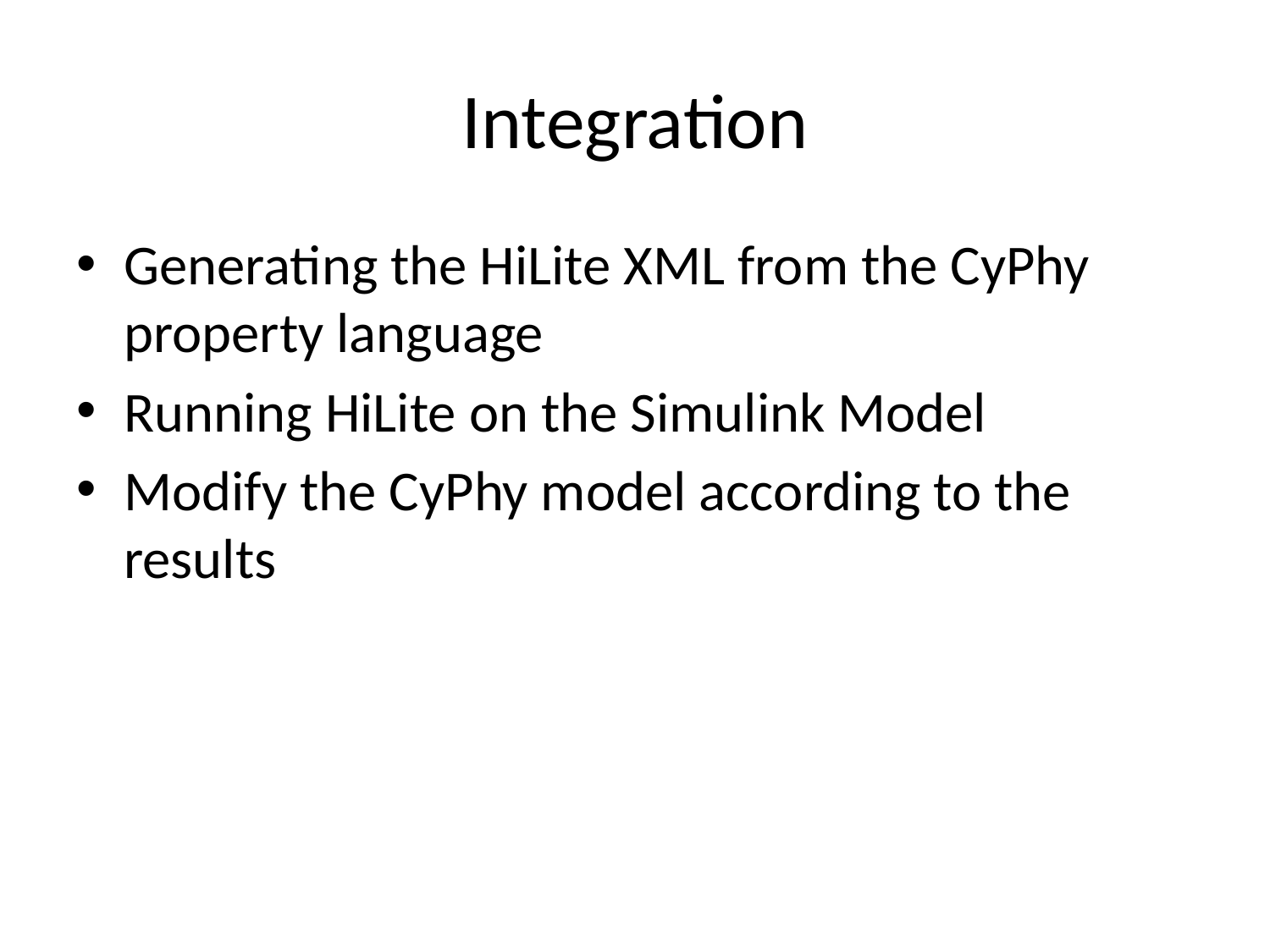

# Integration
Generating the HiLite XML from the CyPhy property language
Running HiLite on the Simulink Model
Modify the CyPhy model according to the results